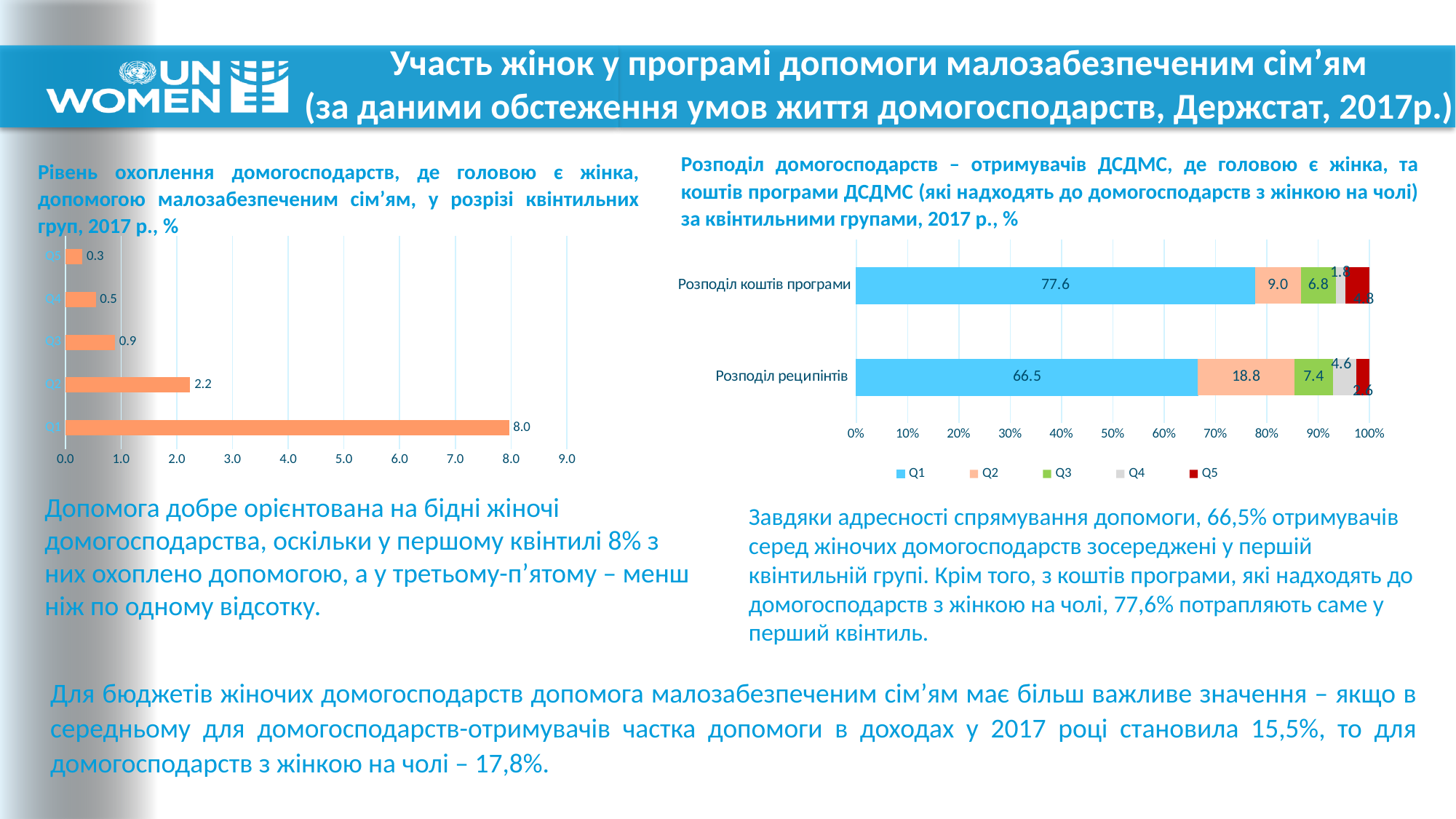

# Участь жінок у програмі допомоги малозабезпеченим сім’ям (за даними обстеження умов життя домогосподарств, Держстат, 2017р.)
Розподіл домогосподарств – отримувачів ДСДМС, де головою є жінка, та коштів програми ДСДМС (які надходять до домогосподарств з жінкою на чолі) за квінтильними групами, 2017 р., %
Рівень охоплення домогосподарств, де головою є жінка, допомогою малозабезпеченим сім’ям, у розрізі квінтильних груп, 2017 р., %

### Chart

| Category | Q1 | Q2 | Q3 | Q4 | Q5 |
|---|---|---|---|---|---|
| Розподіл реципінтів  | 66.54064911724284 | 18.839835077703775 | 7.433978221799345 | 4.597737604397928 | 2.587799978856116 |
| Розподіл коштів програми | 77.64310870987498 | 8.985370629288171 | 6.775541099300169 | 1.8418847975807375 | 4.754094763955954 |

### Chart

| Category |  |
|---|---|
| Q1 | 7.963039013334567 |
| Q2 | 2.239692295240324 |
| Q3 | 0.8907595258369414 |
| Q4 | 0.5475301217105703 |
| Q5 | 0.3072844157164718 |
Допомога добре орієнтована на бідні жіночі домогосподарства, оскільки у першому квінтилі 8% з них охоплено допомогою, а у третьому-п’ятому – менш ніж по одному відсотку.
Завдяки адресності спрямування допомоги, 66,5% отримувачів серед жіночих домогосподарств зосереджені у першій квінтильній групі. Крім того, з коштів програми, які надходять до домогосподарств з жінкою на чолі, 77,6% потрапляють саме у перший квінтиль.
Для бюджетів жіночих домогосподарств допомога малозабезпеченим сім’ям має більш важливе значення – якщо в середньому для домогосподарств-отримувачів частка допомоги в доходах у 2017 році становила 15,5%, то для домогосподарств з жінкою на чолі – 17,8%.